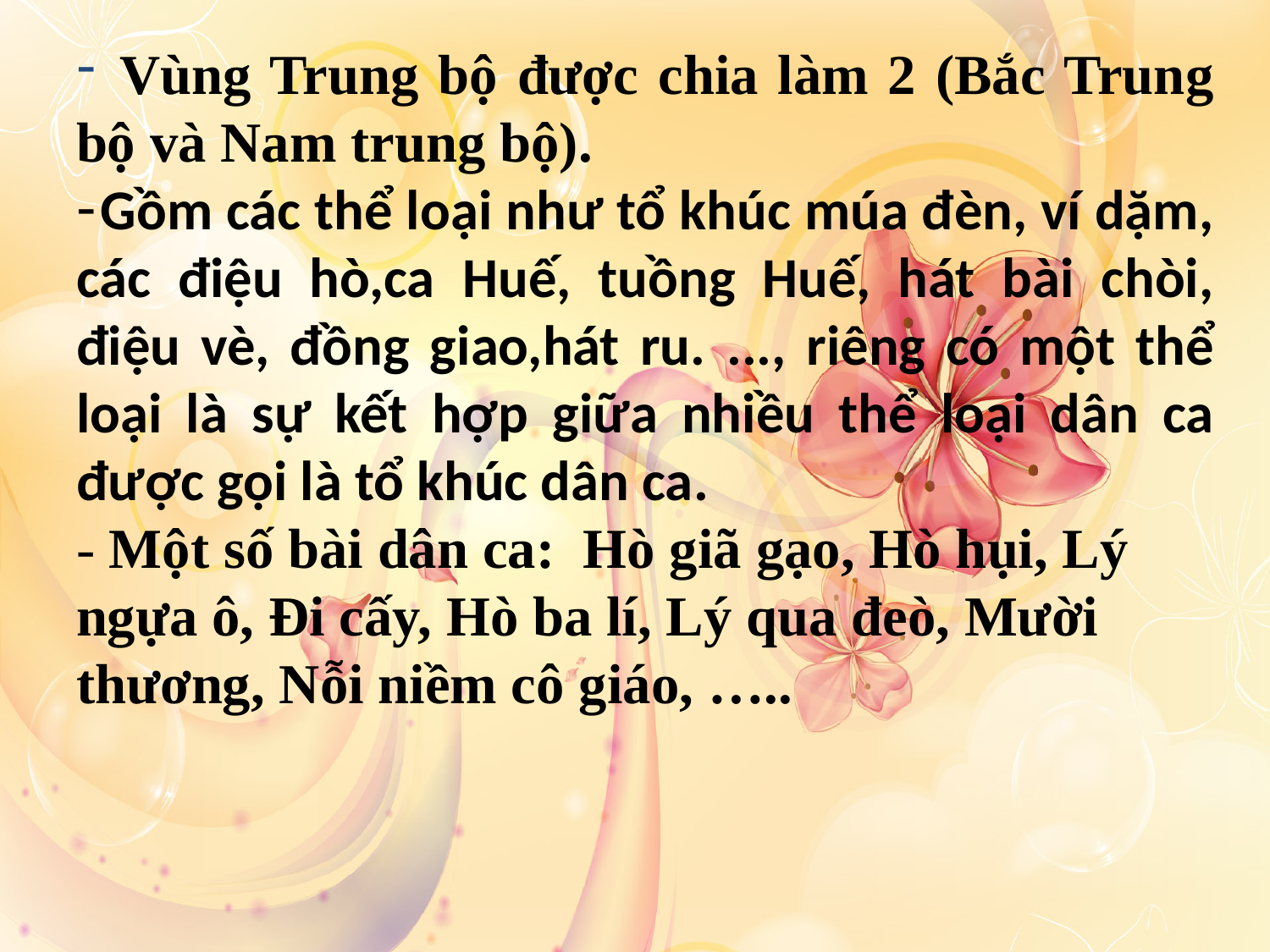

Vùng Trung bộ được chia làm 2 (Bắc Trung bộ và Nam trung bộ).
-Gồm các thể loại như tổ khúc múa đèn, ví dặm, các điệu hò,ca Huế, tuồng Huế, hát bài chòi, điệu vè, đồng giao,hát ru. ..., riêng có một thể loại là sự kết hợp giữa nhiều thể loại dân ca được gọi là tổ khúc dân ca.
- Một số bài dân ca:  Hò giã gạo, Hò hụi, Lý ngựa ô, Đi cấy, Hò ba lí, Lý qua đeò, Mười thương, Nỗi niềm cô giáo, …..